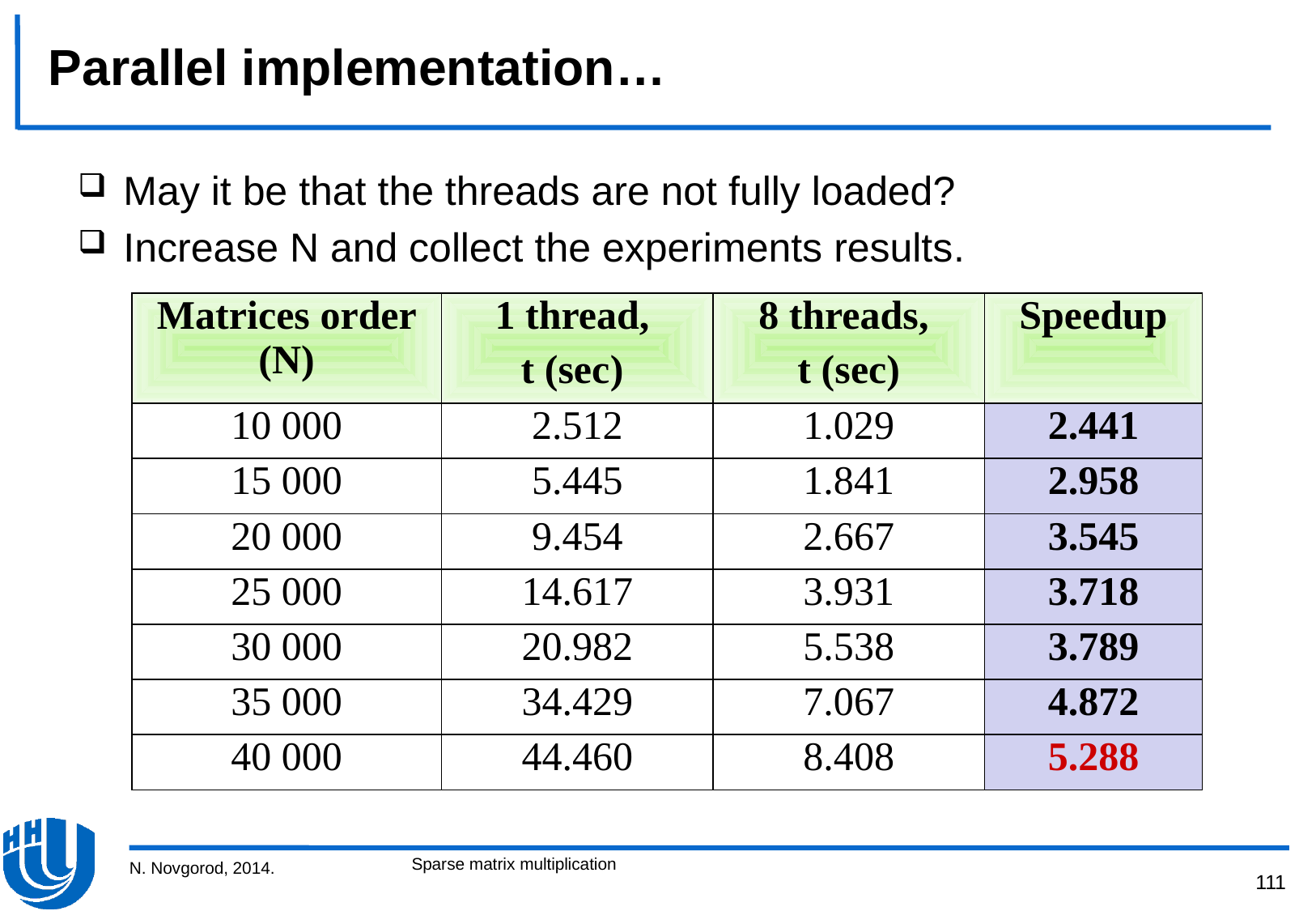

# Parallel implementation…
May it be that the threads are not fully loaded?
Increase N and collect the experiments results.
| Matrices order (N) | 1 thread, t (sec) | 8 threads, t (sec) | Speedup |
| --- | --- | --- | --- |
| 10 000 | 2.512 | 1.029 | 2.441 |
| 15 000 | 5.445 | 1.841 | 2.958 |
| 20 000 | 9.454 | 2.667 | 3.545 |
| 25 000 | 14.617 | 3.931 | 3.718 |
| 30 000 | 20.982 | 5.538 | 3.789 |
| 35 000 | 34.429 | 7.067 | 4.872 |
| 40 000 | 44.460 | 8.408 | 5.288 |
Sparse matrix multiplication
N. Novgorod, 2014.
111